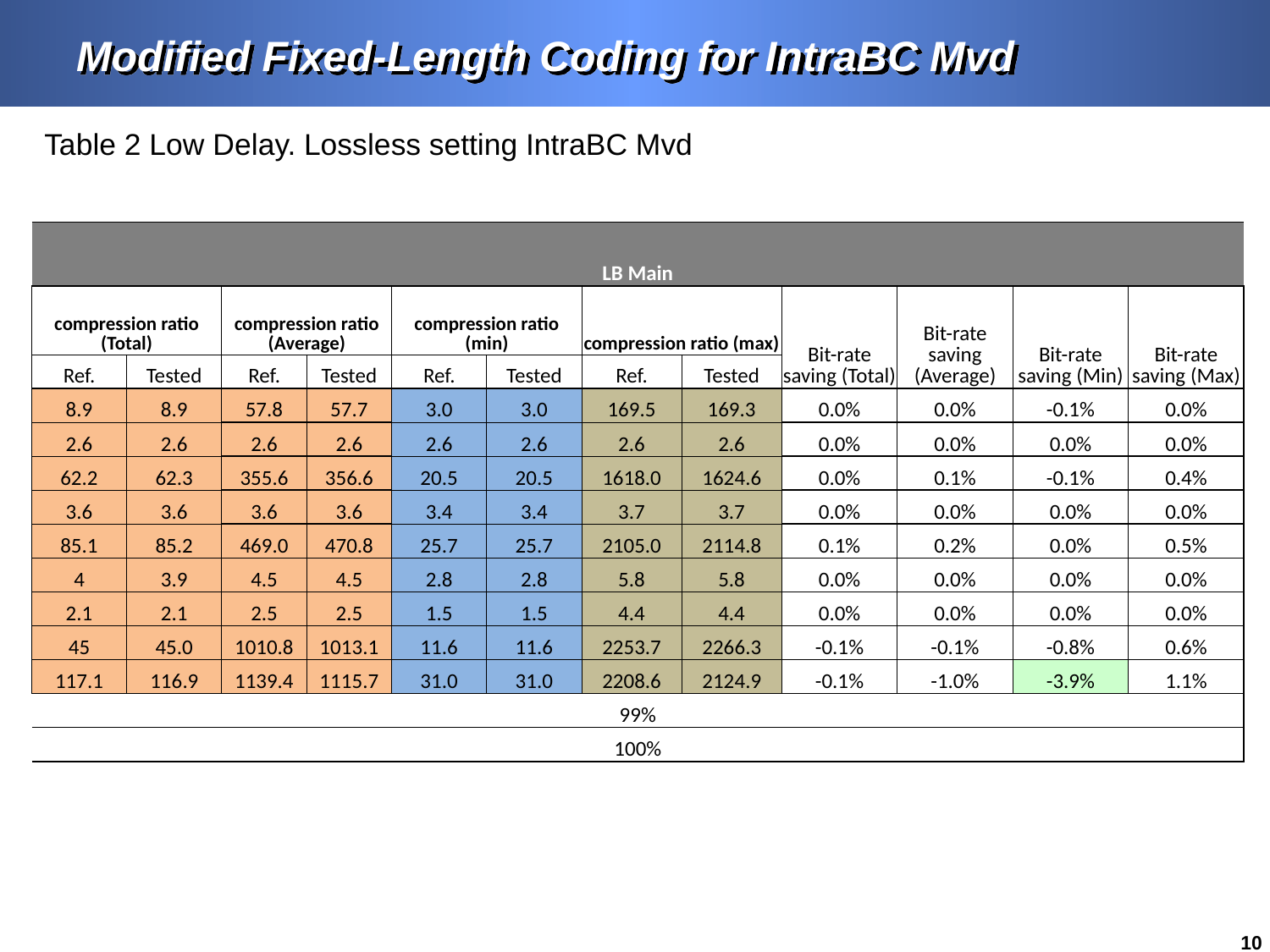

# Modified Fixed-Length Coding for IntraBC Mvd
Table 2 Low Delay. Lossless setting IntraBC Mvd
| LB Main |  |  |  |  |  |  |  |  |  |  |  |
| --- | --- | --- | --- | --- | --- | --- | --- | --- | --- | --- | --- |
| compression ratio (Total) |  | compression ratio (Average) |  | compression ratio (min) |  | compression ratio (max) |  | Bit-rate saving (Total) | Bit-rate saving (Average) | Bit-rate saving (Min) | Bit-rate saving (Max) |
| Ref. | Tested | Ref. | Tested | Ref. | Tested | Ref. | Tested |  |  |  |  |
| 8.9 | 8.9 | 57.8 | 57.7 | 3.0 | 3.0 | 169.5 | 169.3 | 0.0% | 0.0% | -0.1% | 0.0% |
| 2.6 | 2.6 | 2.6 | 2.6 | 2.6 | 2.6 | 2.6 | 2.6 | 0.0% | 0.0% | 0.0% | 0.0% |
| 62.2 | 62.3 | 355.6 | 356.6 | 20.5 | 20.5 | 1618.0 | 1624.6 | 0.0% | 0.1% | -0.1% | 0.4% |
| 3.6 | 3.6 | 3.6 | 3.6 | 3.4 | 3.4 | 3.7 | 3.7 | 0.0% | 0.0% | 0.0% | 0.0% |
| 85.1 | 85.2 | 469.0 | 470.8 | 25.7 | 25.7 | 2105.0 | 2114.8 | 0.1% | 0.2% | 0.0% | 0.5% |
| 4 | 3.9 | 4.5 | 4.5 | 2.8 | 2.8 | 5.8 | 5.8 | 0.0% | 0.0% | 0.0% | 0.0% |
| 2.1 | 2.1 | 2.5 | 2.5 | 1.5 | 1.5 | 4.4 | 4.4 | 0.0% | 0.0% | 0.0% | 0.0% |
| 45 | 45.0 | 1010.8 | 1013.1 | 11.6 | 11.6 | 2253.7 | 2266.3 | -0.1% | -0.1% | -0.8% | 0.6% |
| 117.1 | 116.9 | 1139.4 | 1115.7 | 31.0 | 31.0 | 2208.6 | 2124.9 | -0.1% | -1.0% | -3.9% | 1.1% |
| 99% |  |  |  |  |  |  |  |  |  |  |  |
| 100% |  |  |  |  |  |  |  |  |  |  |  |
10